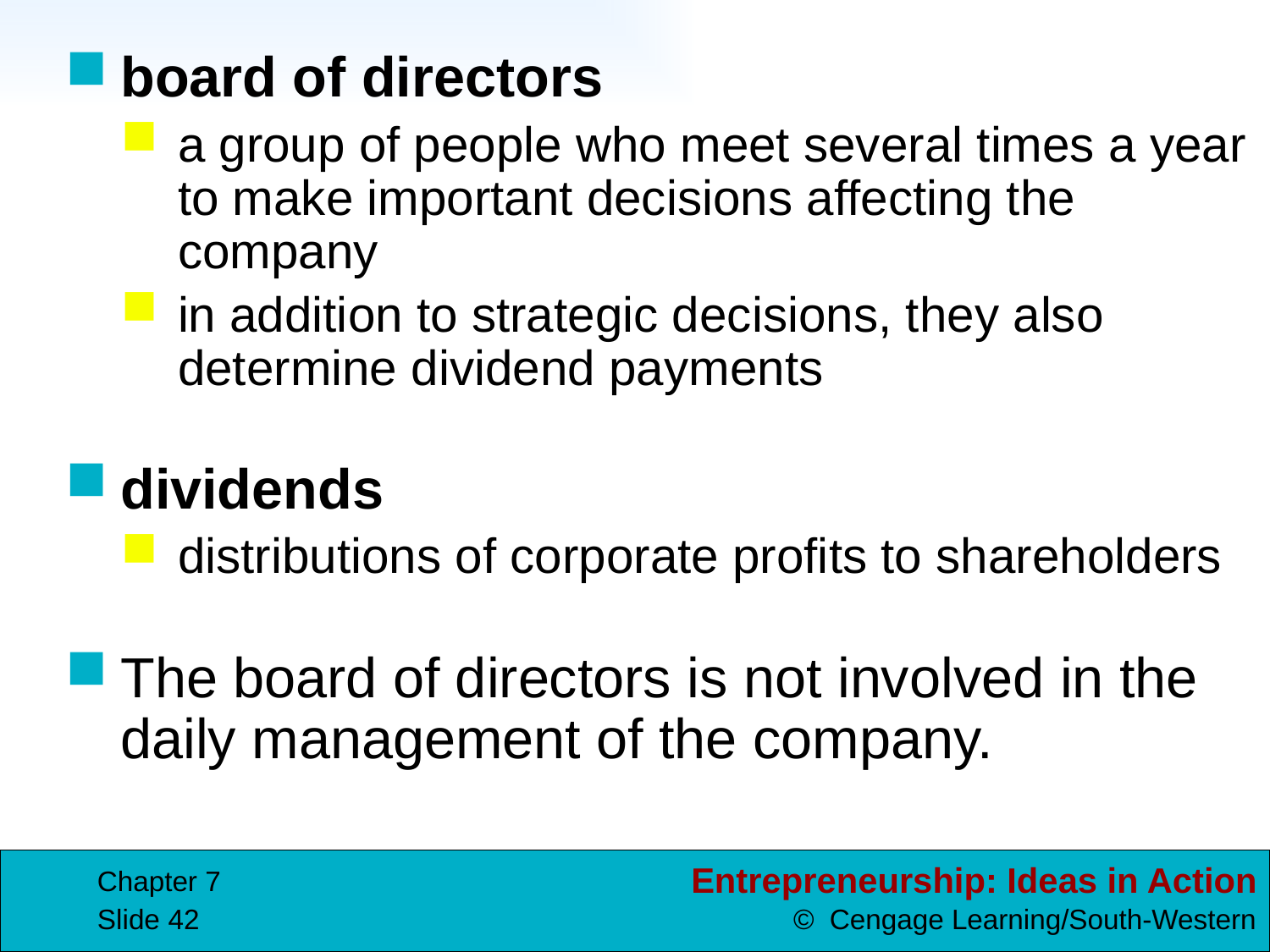

board of directors
a group of people who meet several times a year to make important decisions affecting the company
in addition to strategic decisions, they also determine dividend payments
dividends
distributions of corporate profits to shareholders
The board of directors is not involved in the daily management of the company.

Chapter 7
Slide 42